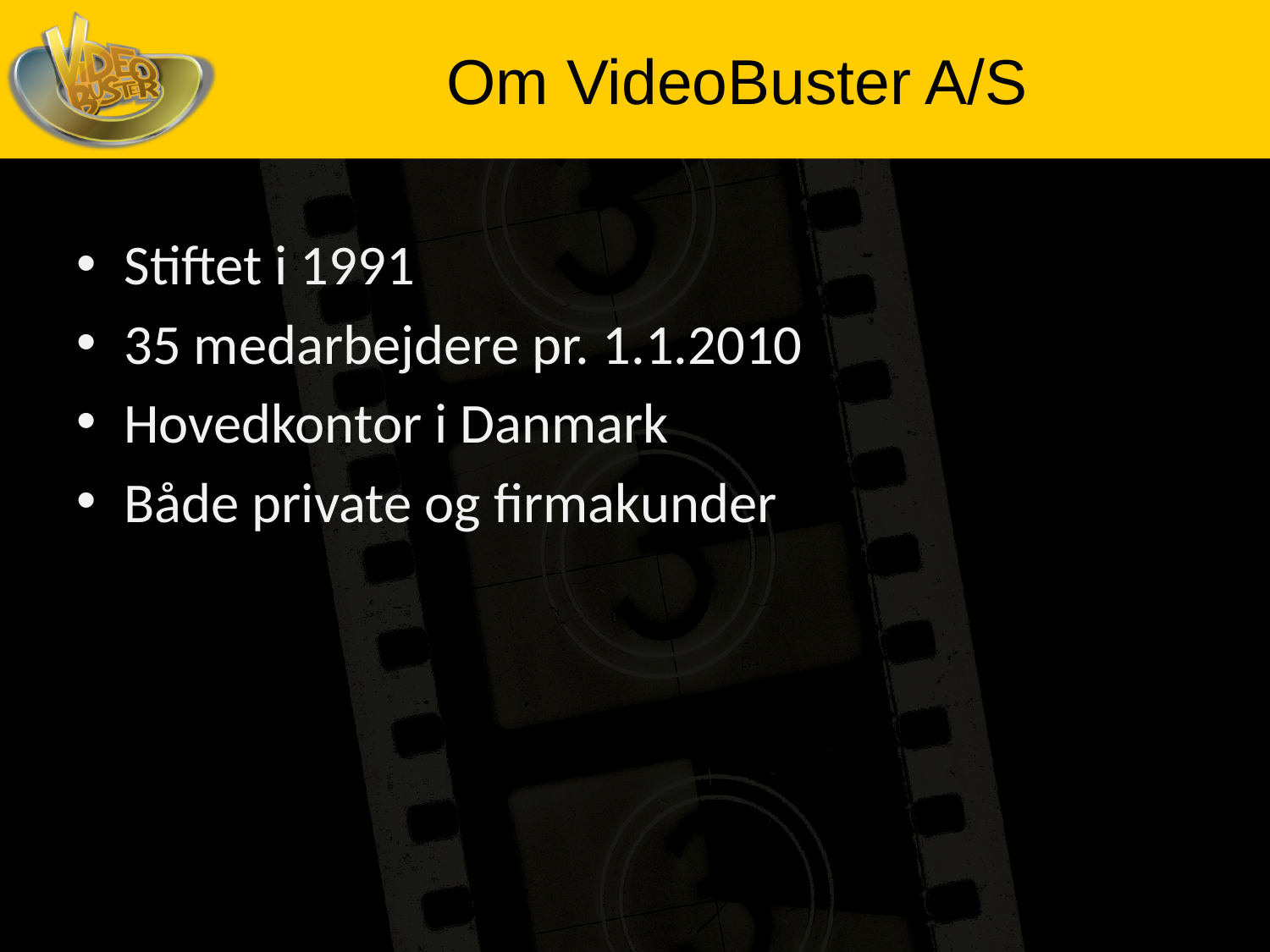

# Om VideoBuster A/S
Stiftet i 1991
35 medarbejdere pr. 1.1.2010
Hovedkontor i Danmark
Både private og firmakunder